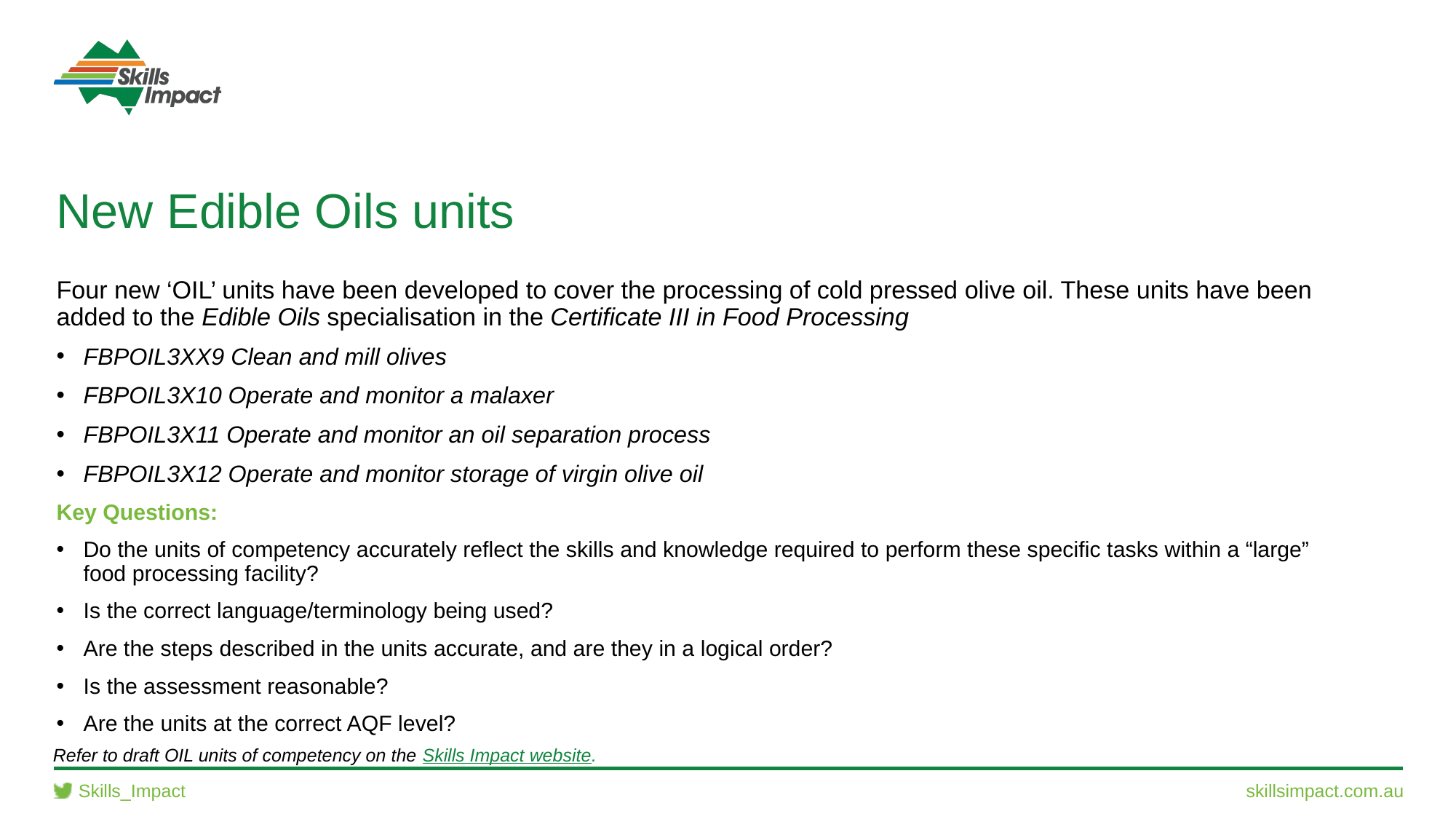

# New Edible Oils units
Four new ‘OIL’ units have been developed to cover the processing of cold pressed olive oil. These units have been added to the Edible Oils specialisation in the Certificate III in Food Processing
FBPOIL3XX9 Clean and mill olives
FBPOIL3X10 Operate and monitor a malaxer
FBPOIL3X11 Operate and monitor an oil separation process
FBPOIL3X12 Operate and monitor storage of virgin olive oil
Key Questions:
Do the units of competency accurately reflect the skills and knowledge required to perform these specific tasks within a “large” food processing facility?
Is the correct language/terminology being used?
Are the steps described in the units accurate, and are they in a logical order?
Is the assessment reasonable?
Are the units at the correct AQF level?
Refer to draft OIL units of competency on the Skills Impact website.